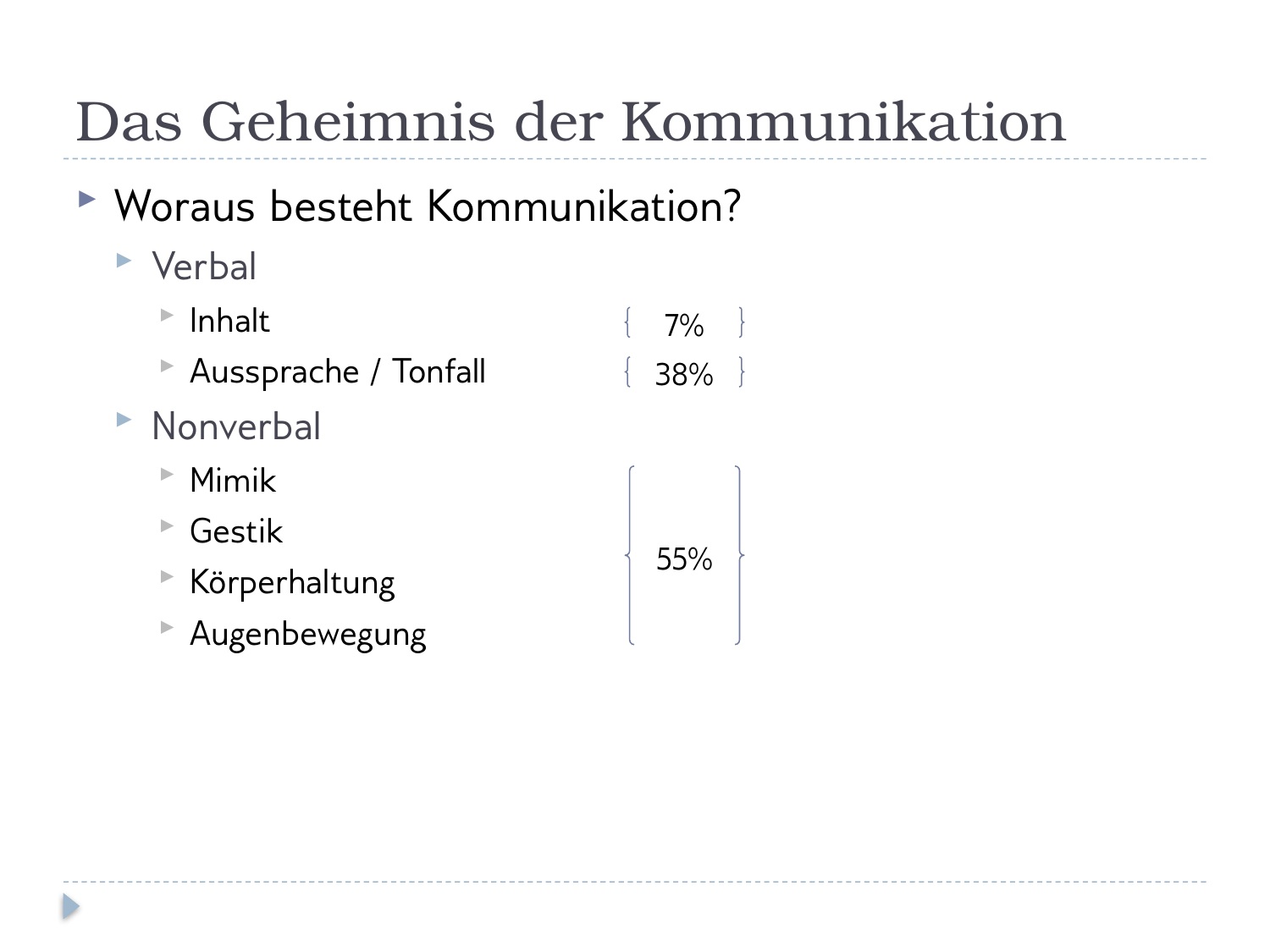

# Das Geheimnis der Kommunikation
Woraus besteht Kommunikation?
Verbal
Inhalt
Aussprache / Tonfall
Nonverbal
Mimik
Gestik
Körperhaltung
Augenbewegung
7%
38%
55%